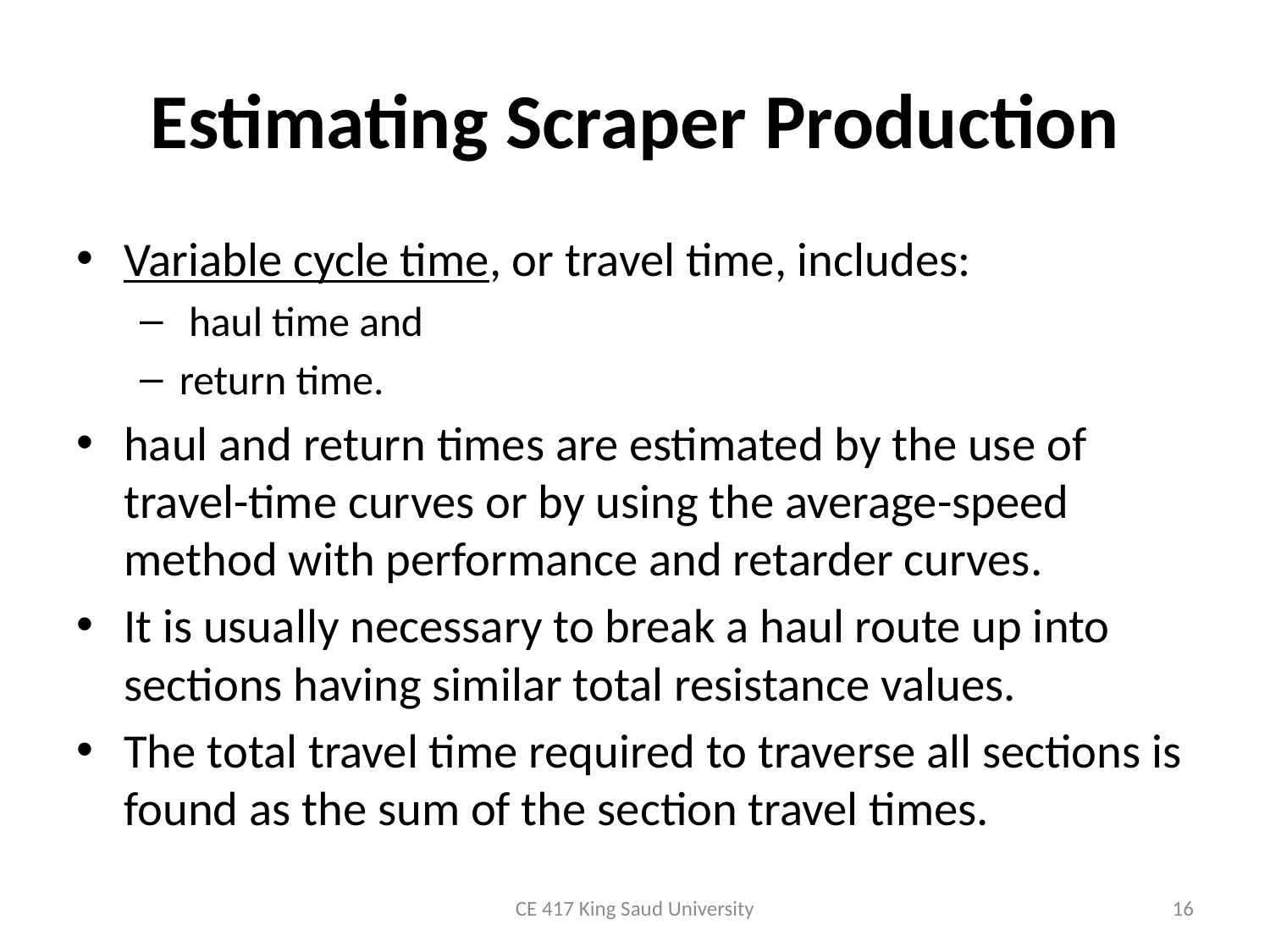

# Estimating Scraper Production
Variable cycle time, or travel time, includes:
 haul time and
return time.
haul and return times are estimated by the use of travel-time curves or by using the average-speed method with performance and retarder curves.
It is usually necessary to break a haul route up into sections having similar total resistance values.
The total travel time required to traverse all sections is found as the sum of the section travel times.
CE 417 King Saud University
16